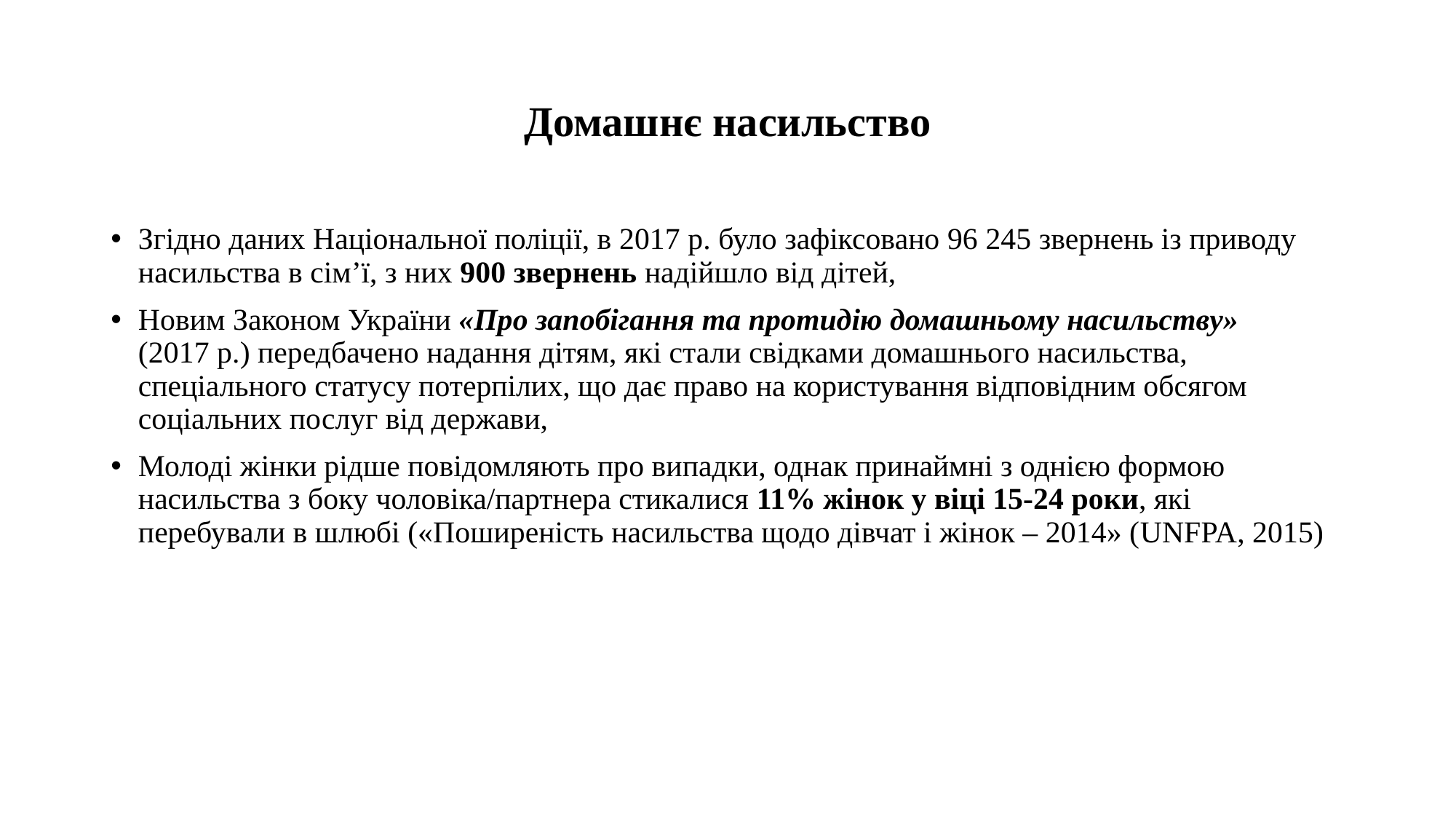

# Домашнє насильство
Згідно даних Національної поліції, в 2017 р. було зафіксовано 96 245 звернень із приводу насильства в сім’ї, з них 900 звернень надійшло від дітей,
Новим Законом України «Про запобігання та протидію домашньому насильству» (2017 р.) передбачено надання дітям, які стали свідками домашнього насильства, спеціального статусу потерпілих, що дає право на користування відповідним обсягом соціальних послуг від держави,
Молоді жінки рідше повідомляють про випадки, однак принаймні з однією формою насильства з боку чоловіка/партнера стикалися 11% жінок у віці 15-24 роки, які перебували в шлюбі («Поширеність насильства щодо дівчат і жінок – 2014» (UNFPA, 2015)